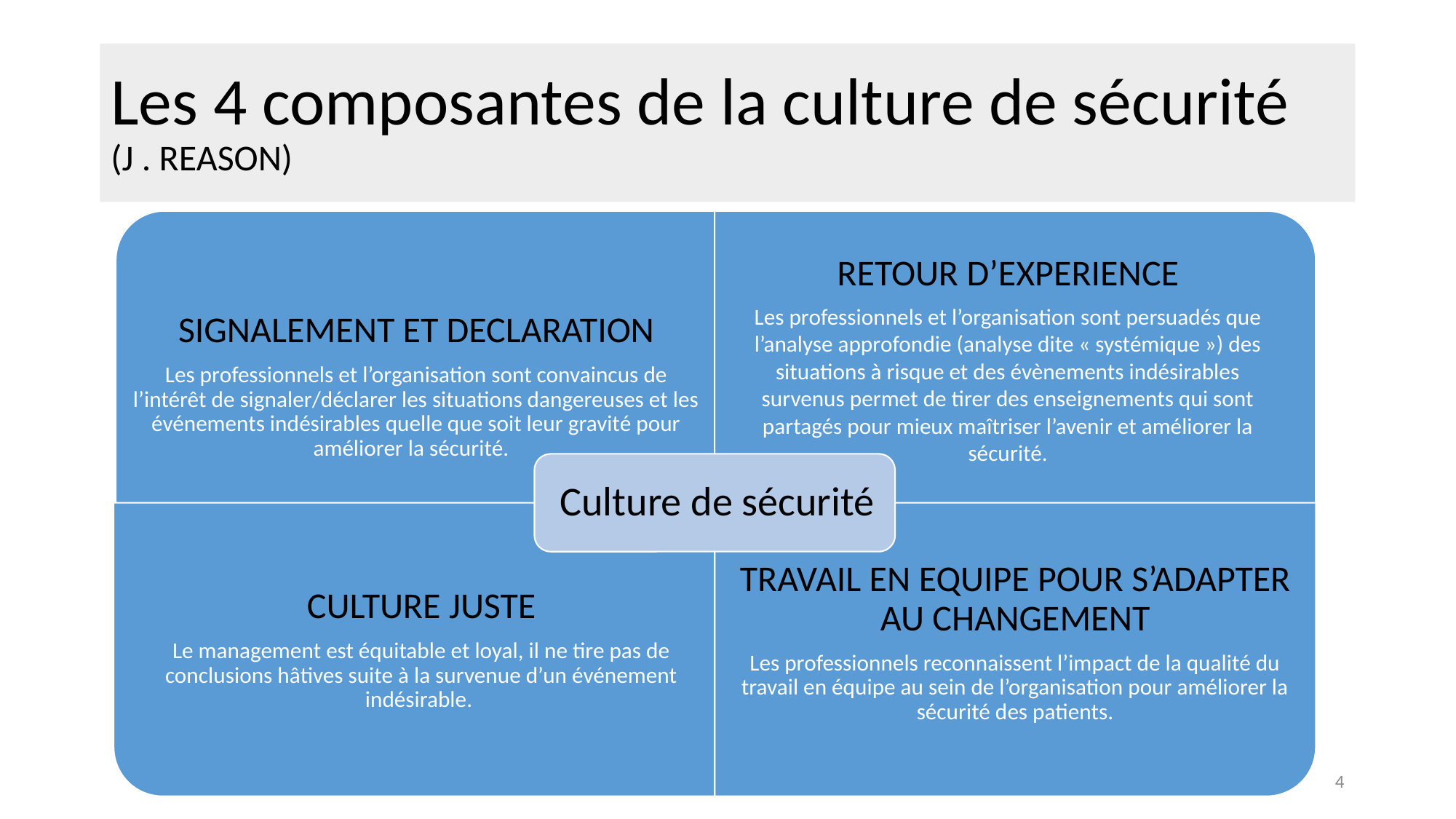

# Les 4 composantes de la culture de sécurité (J . REASON)

SIGNALEMENT ET DECLARATION
Les professionnels et l’organisation sont convaincus de l’intérêt de signaler/déclarer les situations dangereuses et les événements indésirables quelle que soit leur gravité pour améliorer la sécurité.
RETOUR D’EXPERIENCE
Les professionnels et l’organisation sont persuadés que l’analyse approfondie (analyse dite « systémique ») des situations à risque et des évènements indésirables survenus permet de tirer des enseignements qui sont partagés pour mieux maîtriser l’avenir et améliorer la sécurité.
CULTURE JUSTE
Le management est équitable et loyal, il ne tire pas de conclusions hâtives suite à la survenue d’un événement indésirable.
TRAVAIL EN EQUIPE POUR S’ADAPTER AU CHANGEMENT
Les professionnels reconnaissent l’impact de la qualité du travail en équipe au sein de l’organisation pour améliorer la sécurité des patients.
Culture de sécurité
Mesurer, comprendre et agir
4